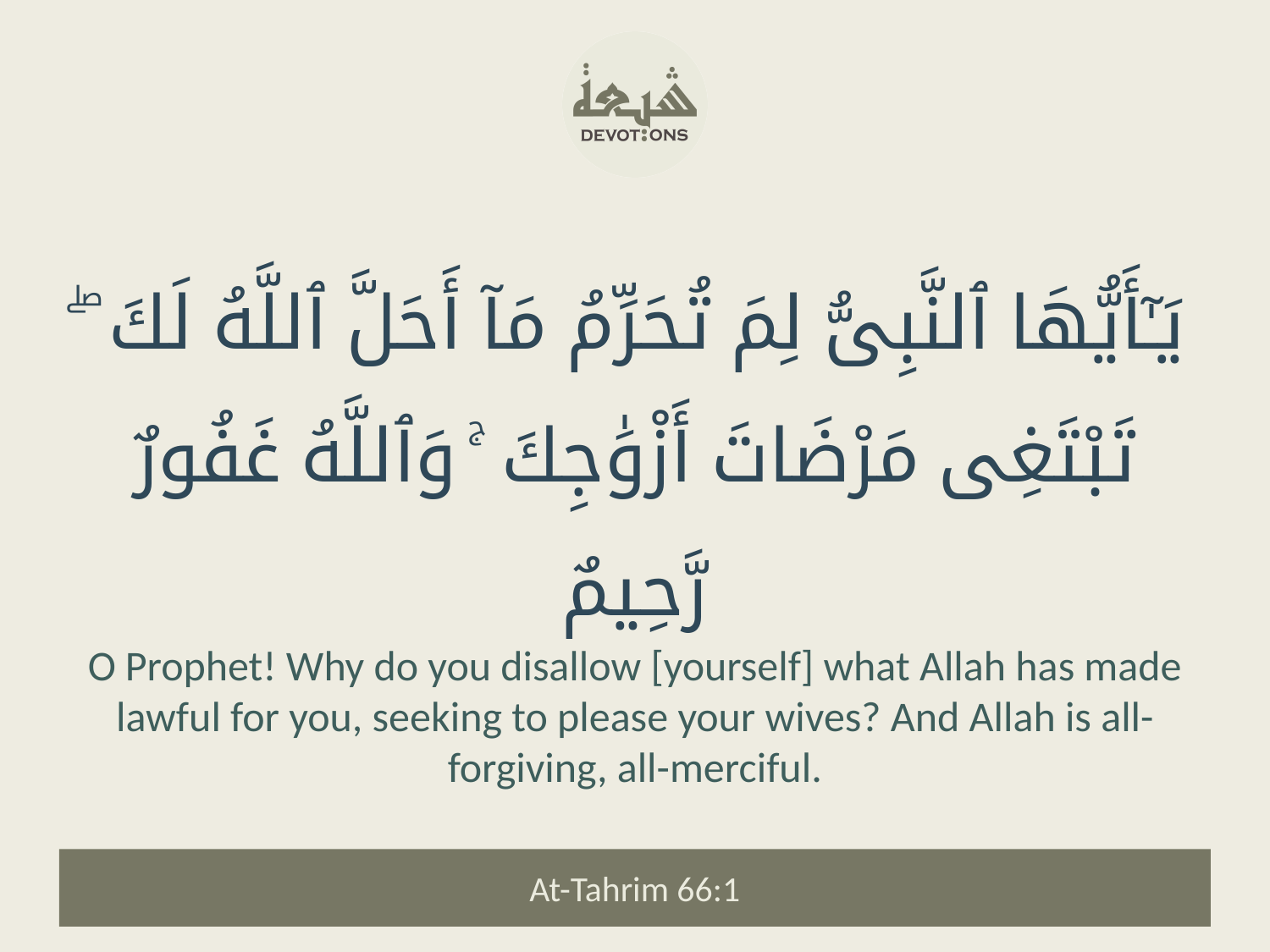

يَـٰٓأَيُّهَا ٱلنَّبِىُّ لِمَ تُحَرِّمُ مَآ أَحَلَّ ٱللَّهُ لَكَ ۖ تَبْتَغِى مَرْضَاتَ أَزْوَٰجِكَ ۚ وَٱللَّهُ غَفُورٌ رَّحِيمٌ
O Prophet! Why do you disallow [yourself] what Allah has made lawful for you, seeking to please your wives? And Allah is all-forgiving, all-merciful.
At-Tahrim 66:1